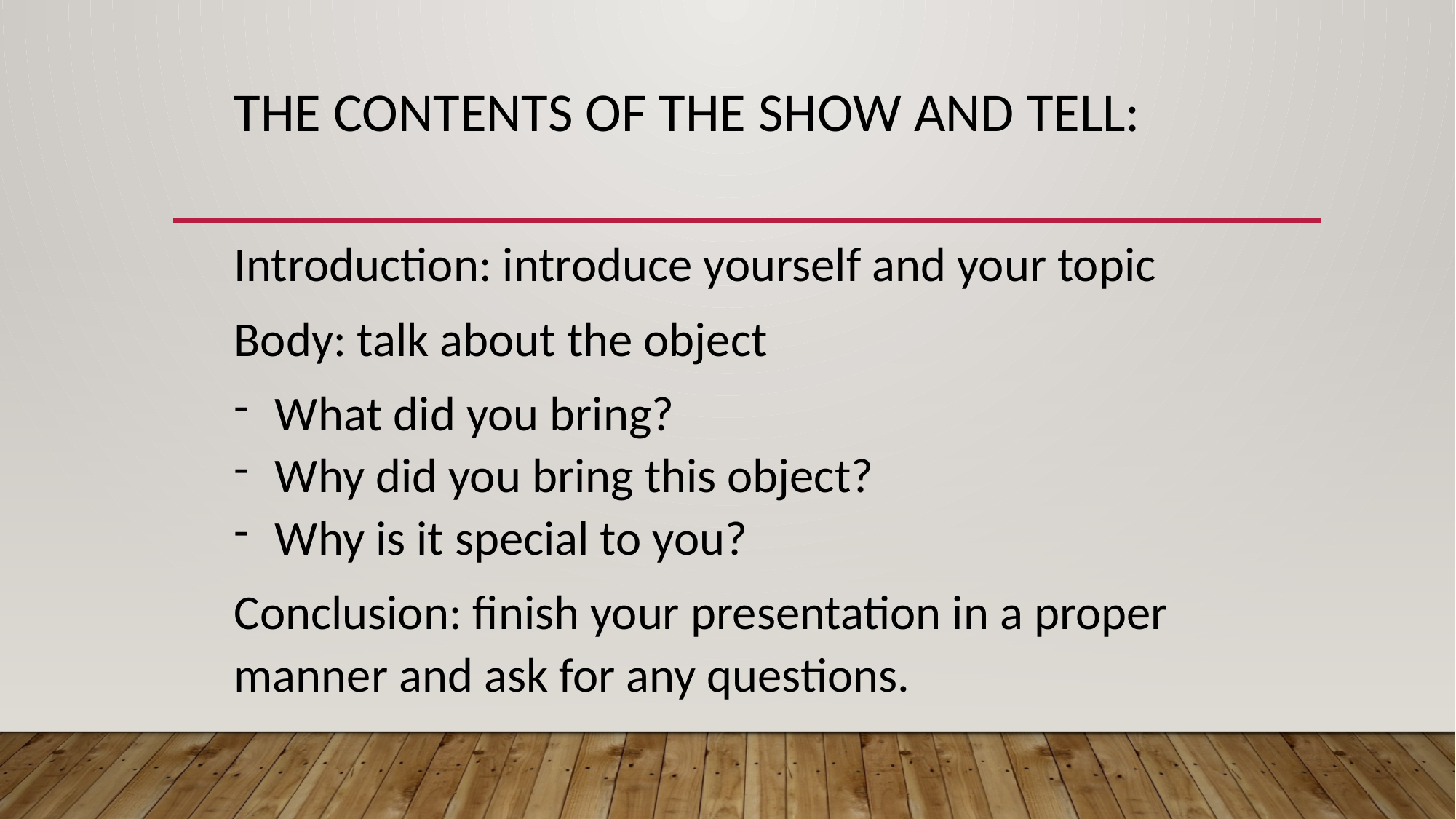

THE CONTENTS OF THE SHOW AND TELL:

Introduction: introduce yourself and your topic
Body: talk about the object
What did you bring?
Why did you bring this object?
Why is it special to you?
Conclusion: finish your presentation in a proper manner and ask for any questions.